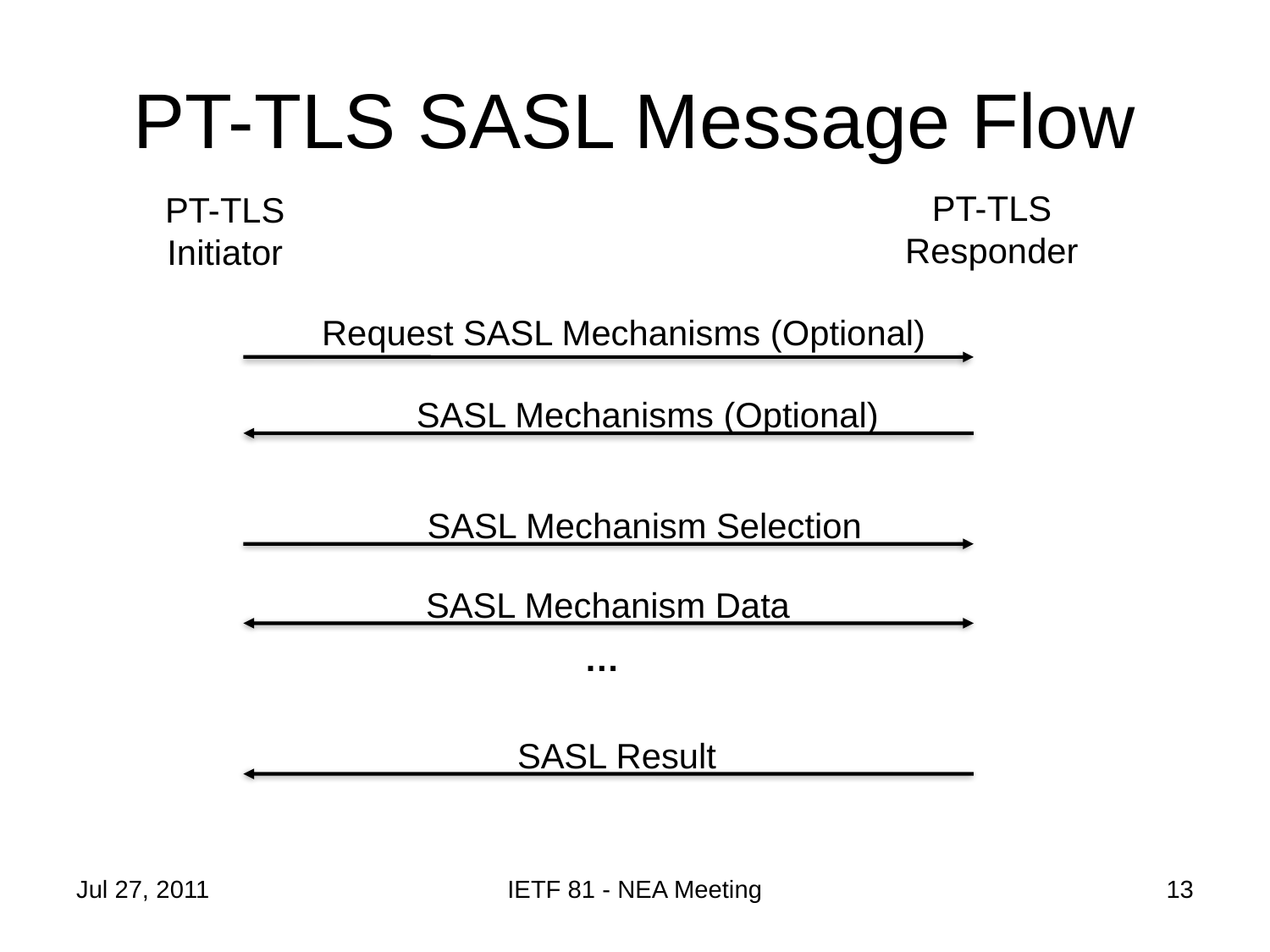

# PT-TLS SASL Message Flow
PT-TLS
Responder
PT-TLS
Initiator
Request SASL Mechanisms (Optional)

SASL Mechanisms (Optional)

SASL Mechanism Selection

SASL Mechanism Data

…
SASL Result

Jul 27, 2011
IETF 81 - NEA Meeting
13